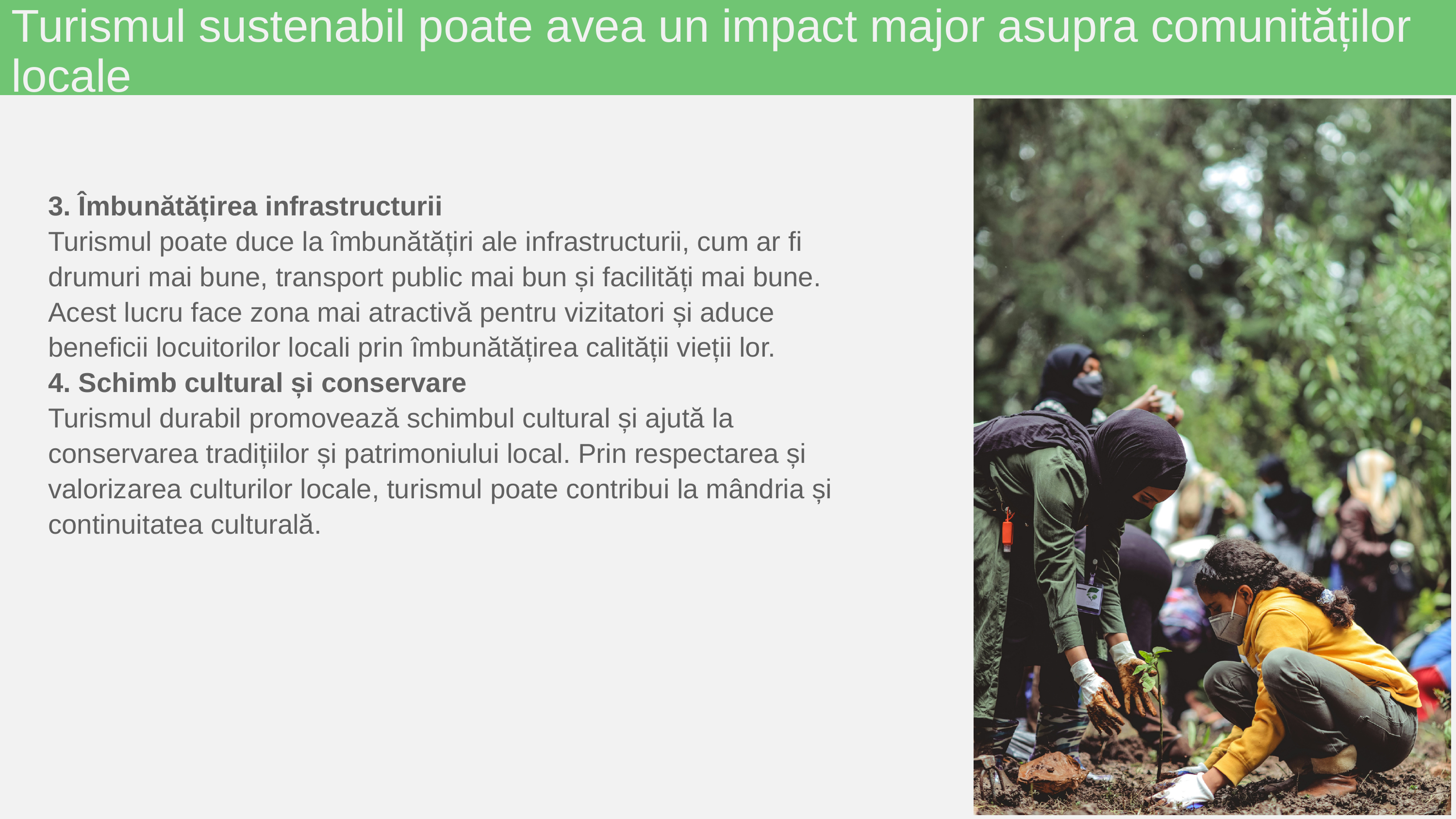

Turismul sustenabil poate avea un impact major asupra comunităților locale

3. Îmbunătățirea infrastructurii
Turismul poate duce la îmbunătățiri ale infrastructurii, cum ar fi drumuri mai bune, transport public mai bun și facilități mai bune. Acest lucru face zona mai atractivă pentru vizitatori și aduce beneficii locuitorilor locali prin îmbunătățirea calității vieții lor.
4. Schimb cultural și conservare
Turismul durabil promovează schimbul cultural și ajută la conservarea tradițiilor și patrimoniului local. Prin respectarea și valorizarea culturilor locale, turismul poate contribui la mândria și continuitatea culturală.